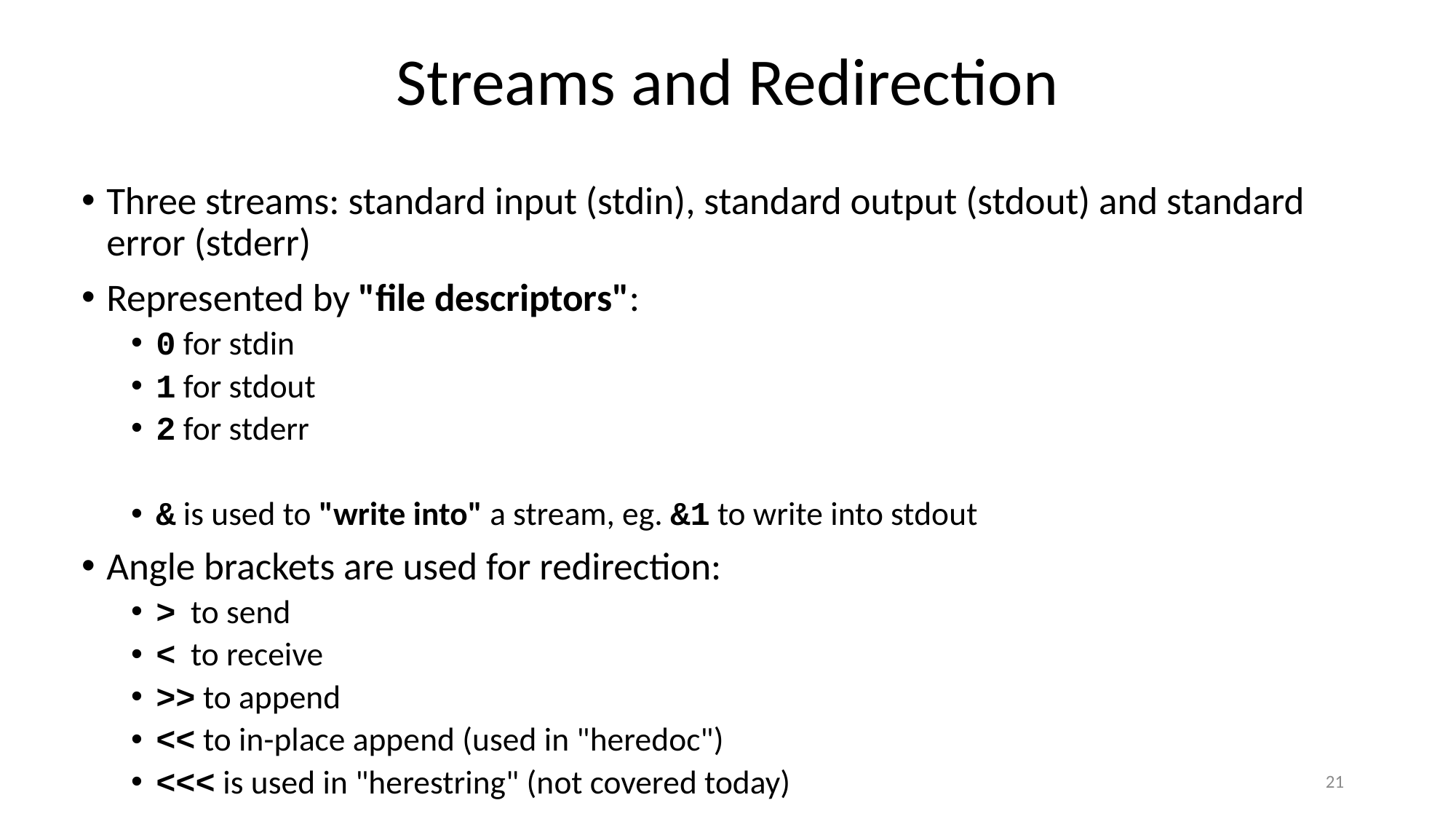

# Streams and Redirection
Three streams: standard input (stdin), standard output (stdout) and standard error (stderr)
Represented by "file descriptors":
0 for stdin
1 for stdout
2 for stderr

& is used to "write into" a stream, eg. &1 to write into stdout
Angle brackets are used for redirection:
>  to send
<  to receive
>> to append
<< to in-place append (used in "heredoc")
<<< is used in "herestring" (not covered today)
21